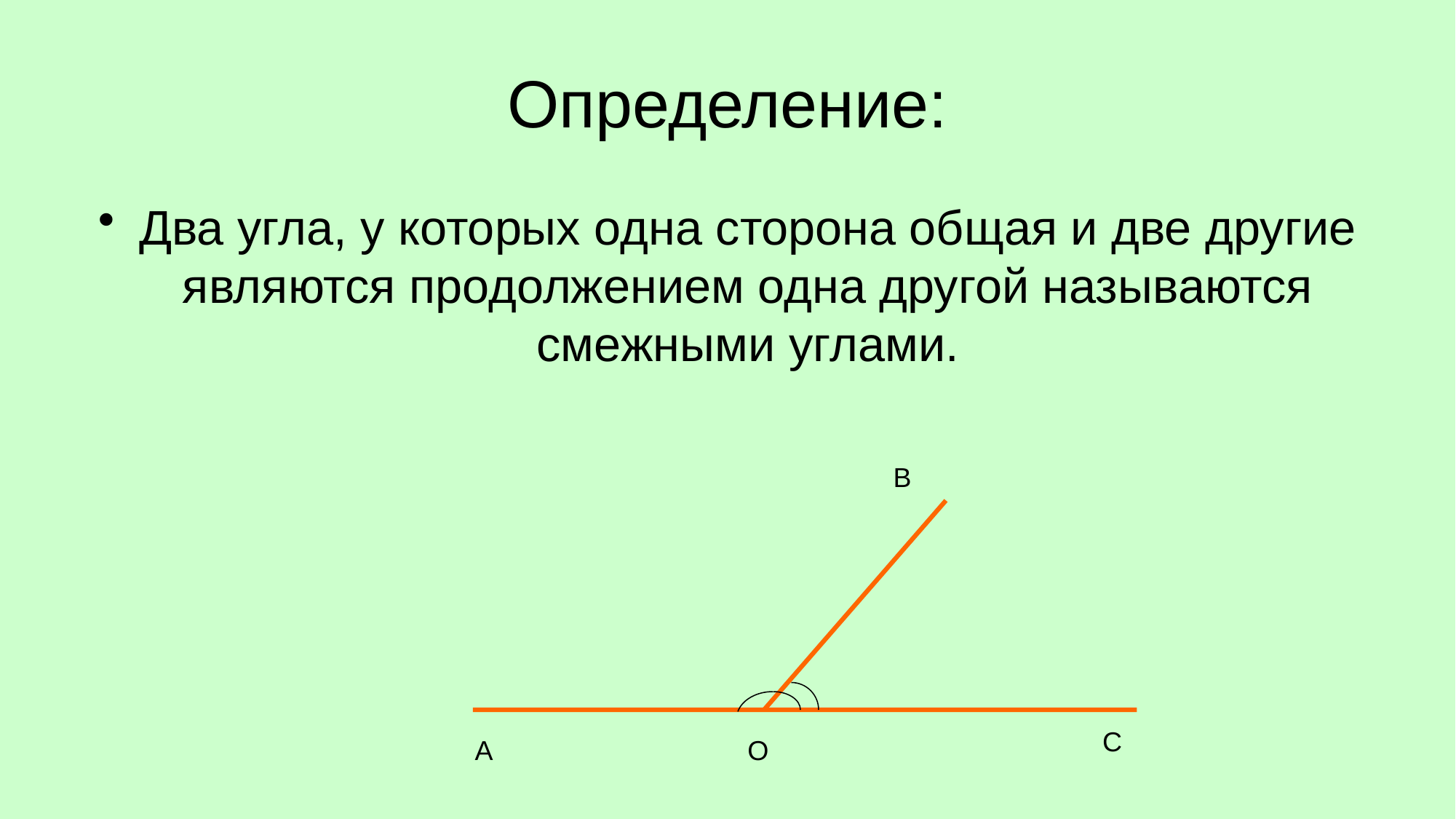

# Определение:
Два угла, у которых одна сторона общая и две другие являются продолжением одна другой называются смежными углами.
В

С
А
О